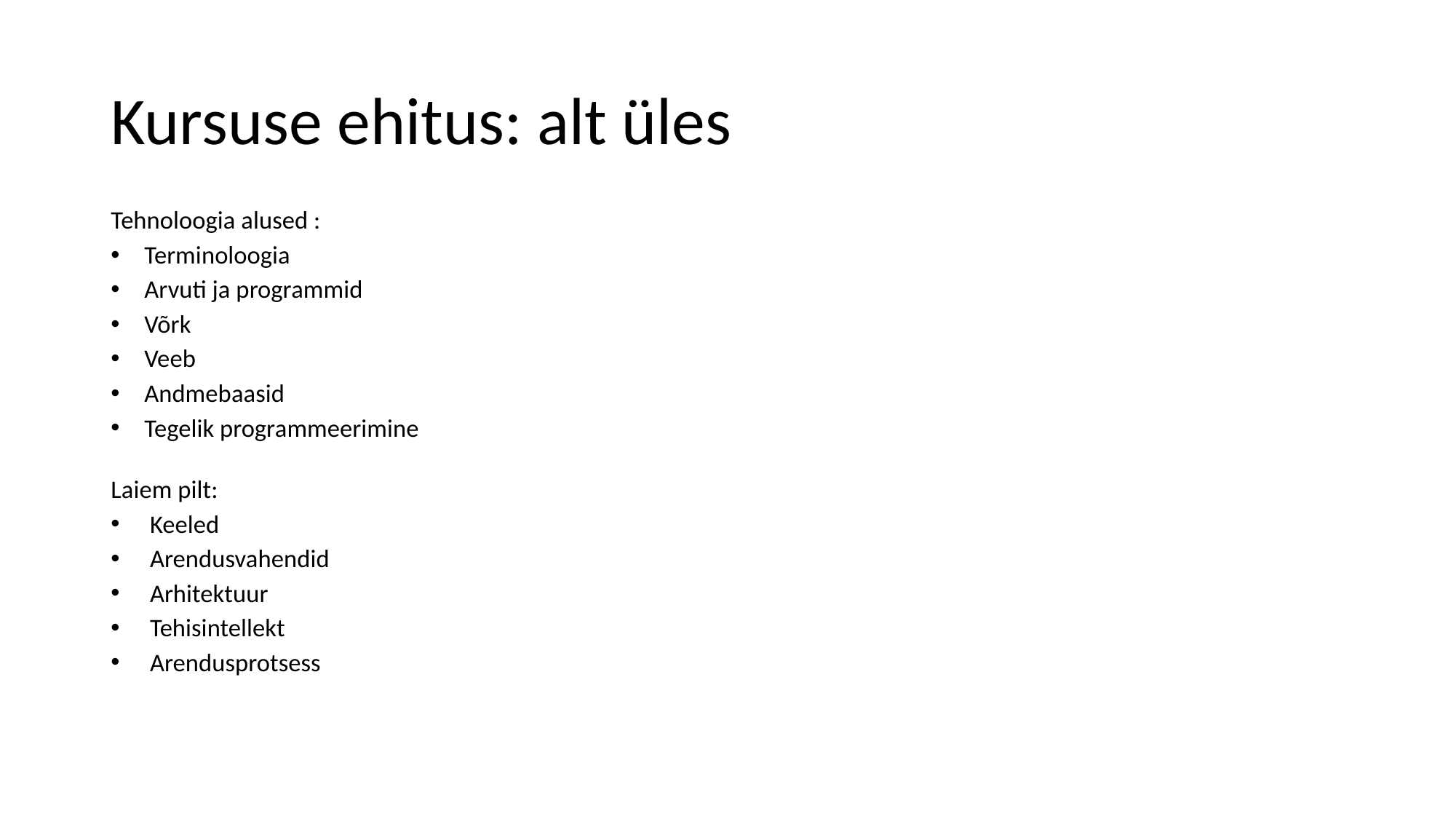

# Kursuse ehitus: alt üles
Tehnoloogia alused :
Terminoloogia
Arvuti ja programmid
Võrk
Veeb
Andmebaasid
Tegelik programmeerimine

Laiem pilt:
 Keeled
 Arendusvahendid
 Arhitektuur
 Tehisintellekt
 Arendusprotsess